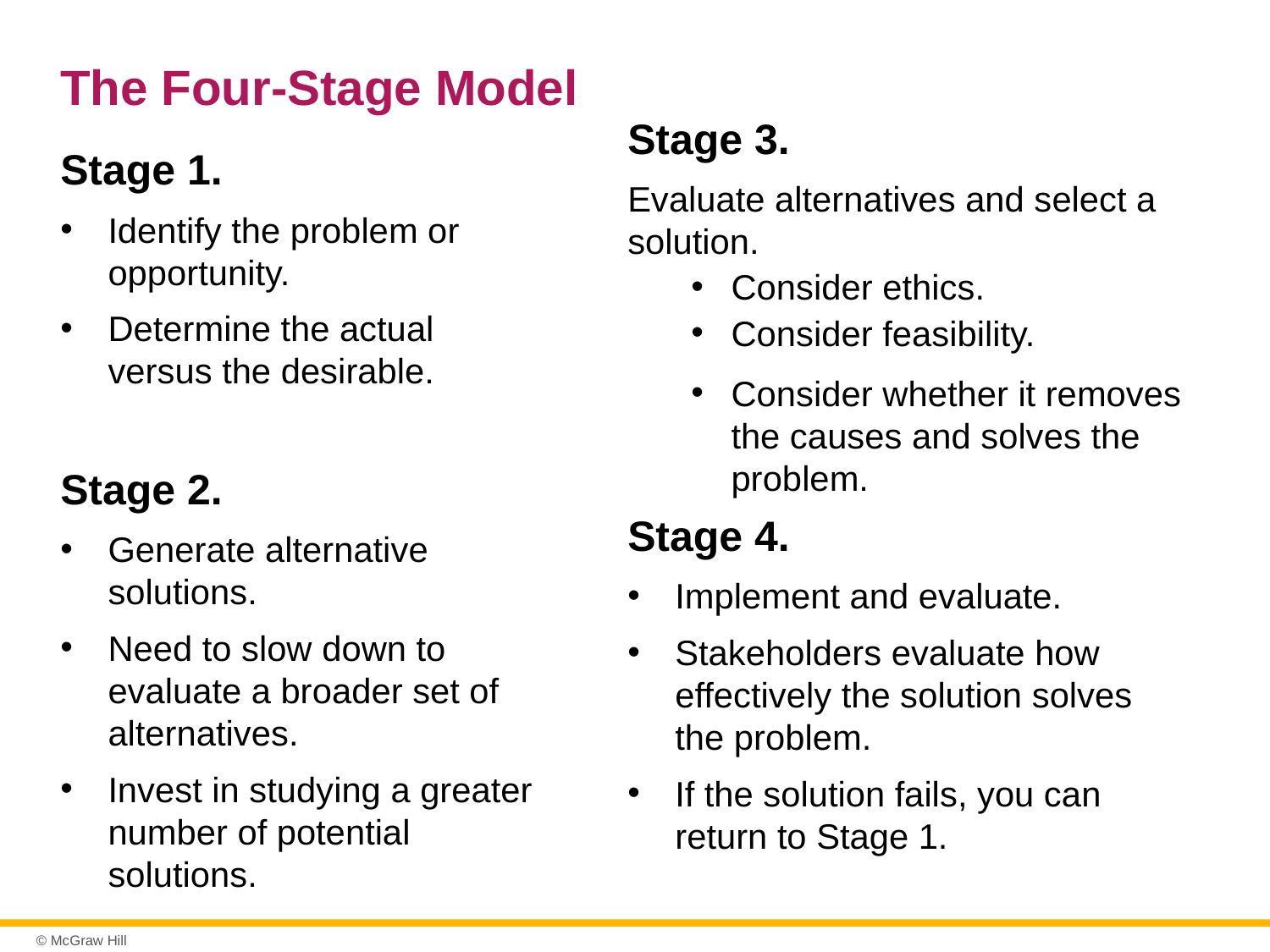

# The Four-Stage Model
Stage 3.
Evaluate alternatives and select a solution.
Consider ethics.
Consider feasibility.
Consider whether it removes the causes and solves the problem.

Stage 1.
Identify the problem or opportunity.
Determine the actual versus the desirable.
Stage 2.
Generate alternative solutions.
Need to slow down to evaluate a broader set of alternatives.
Invest in studying a greater number of potential solutions.

Stage 4.
Implement and evaluate.
Stakeholders evaluate how effectively the solution solves the problem.
If the solution fails, you can return to Stage 1.